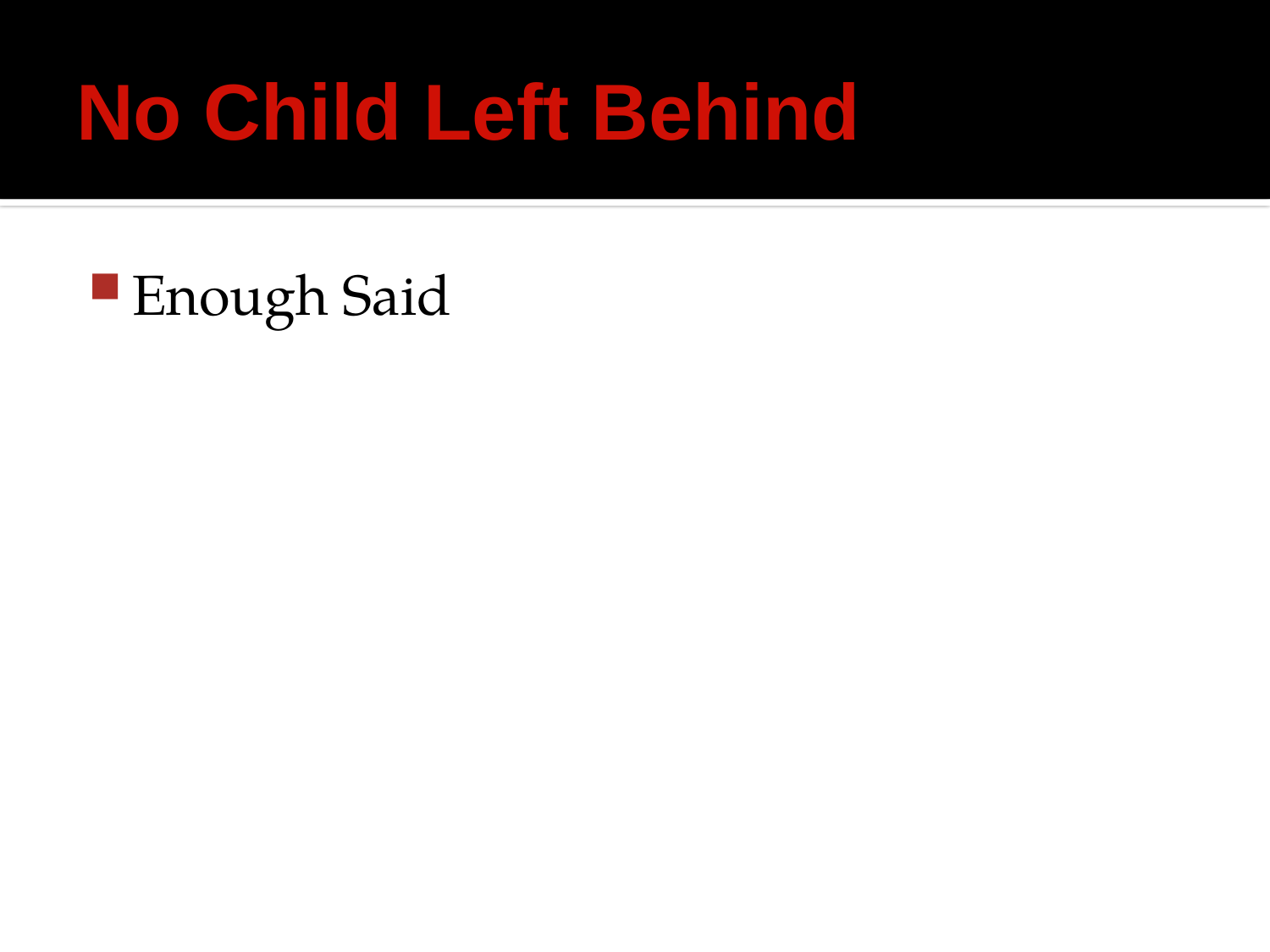

# No Child Left Behind
Enough Said